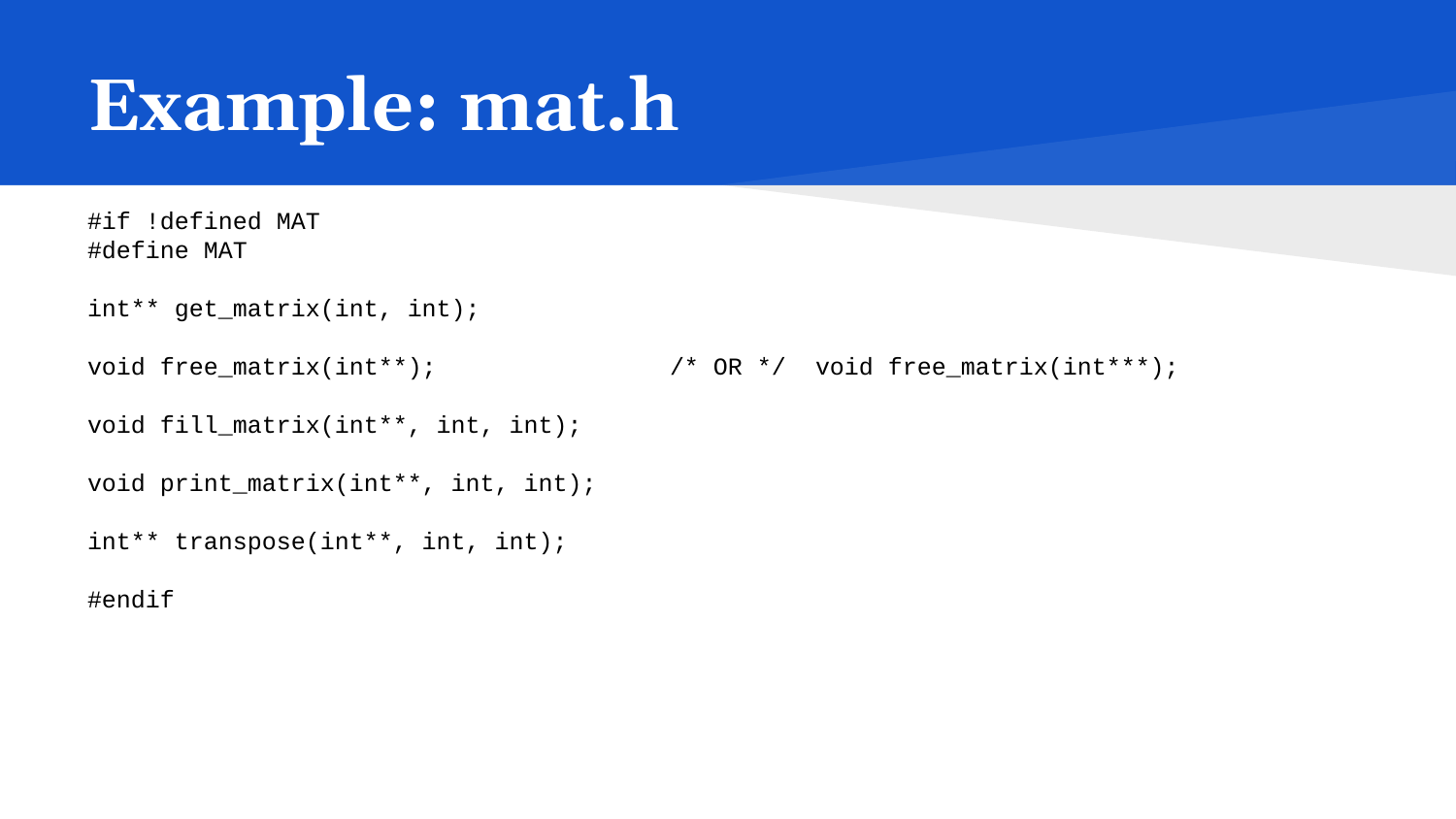

# Example: mat.h
#if !defined MAT
#define MAT

int** get_matrix(int, int);

void free_matrix(int**);		/* OR */ 	void free_matrix(int***);

void fill_matrix(int**, int, int);

void print_matrix(int**, int, int);

int** transpose(int**, int, int);

#endif